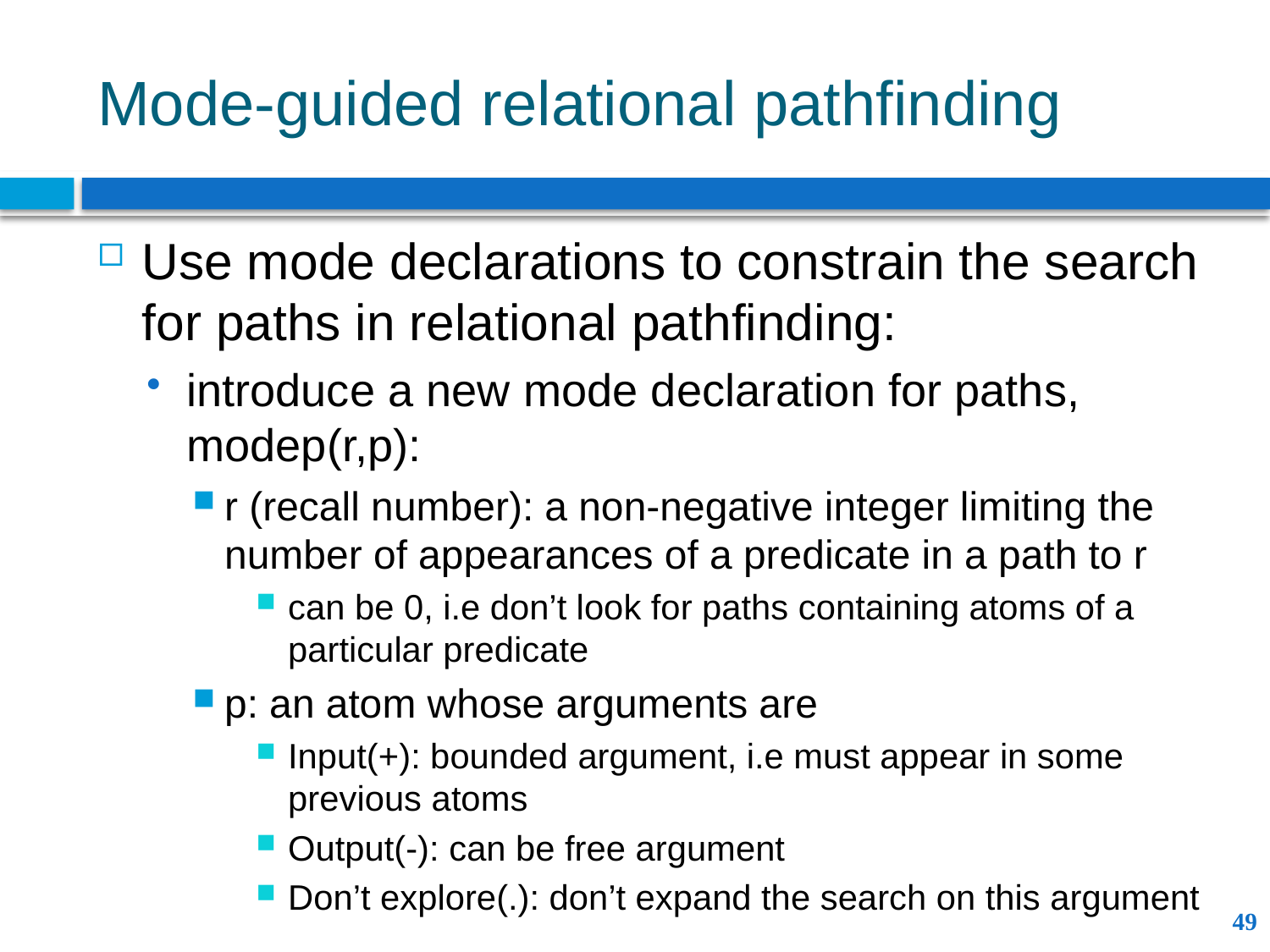

# Mode-guided relational pathfinding
Use mode declarations to constrain the search for paths in relational pathfinding:
introduce a new mode declaration for paths, modep(r,p):
r (recall number): a non-negative integer limiting the number of appearances of a predicate in a path to r
can be 0, i.e don’t look for paths containing atoms of a particular predicate
p: an atom whose arguments are
Input(+): bounded argument, i.e must appear in some previous atoms
Output(-): can be free argument
Don’t explore(.): don’t expand the search on this argument

49